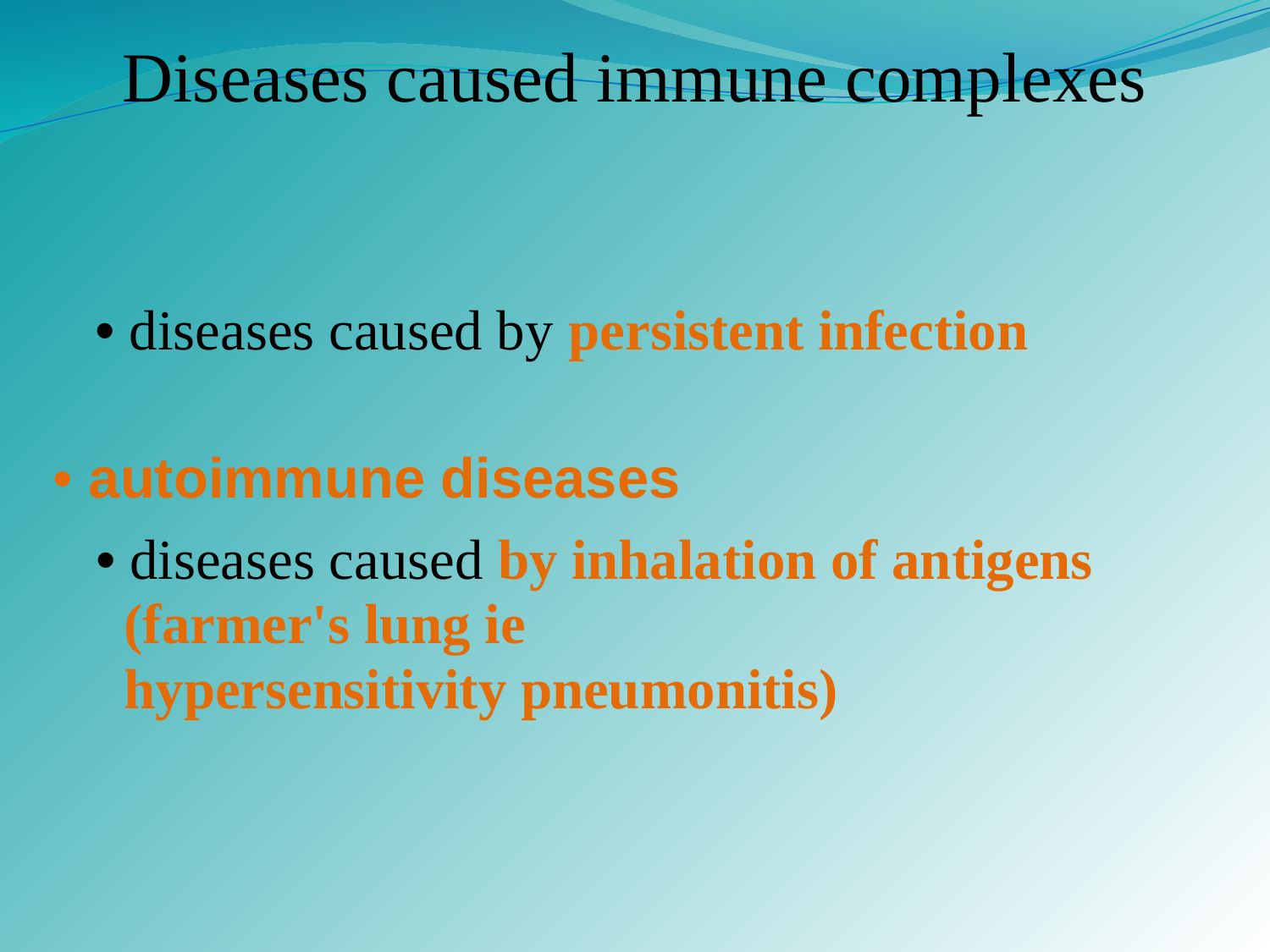

Diseases caused immune complexes
• diseases caused by persistent infection

• autoimmune diseases
• diseases caused by inhalation of antigens
  (farmer's lung ie
  hypersensitivity pneumonitis)